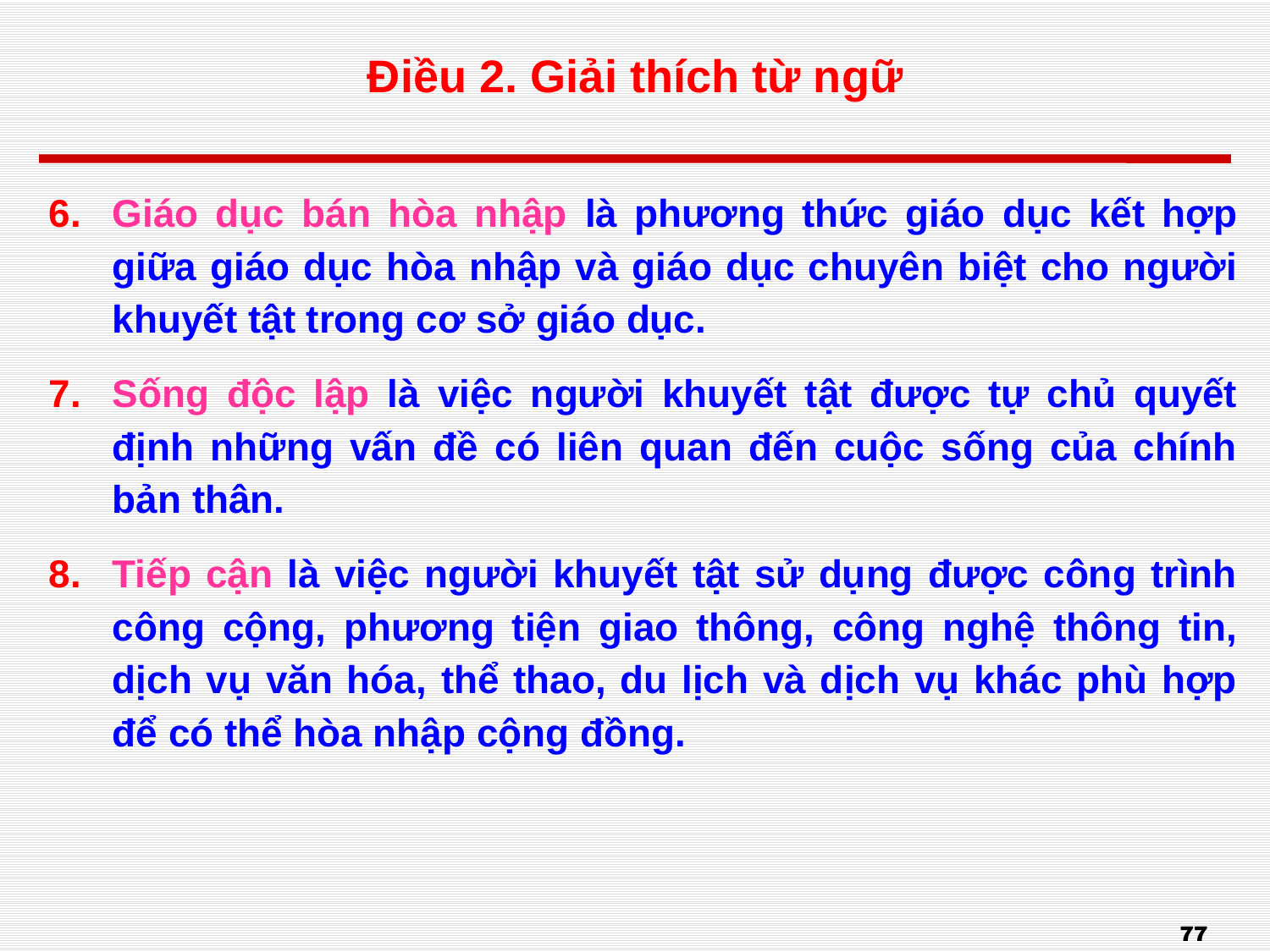

# Điều 2. Giải thích từ ngữ
Giáo dục bán hòa nhập là phương thức giáo dục kết hợp giữa giáo dục hòa nhập và giáo dục chuyên biệt cho người khuyết tật trong cơ sở giáo dục.
Sống độc lập là việc người khuyết tật được tự chủ quyết định những vấn đề có liên quan đến cuộc sống của chính bản thân.
Tiếp cận là việc người khuyết tật sử dụng được công trình công cộng, phương tiện giao thông, công nghệ thông tin, dịch vụ văn hóa, thể thao, du lịch và dịch vụ khác phù hợp để có thể hòa nhập cộng đồng.